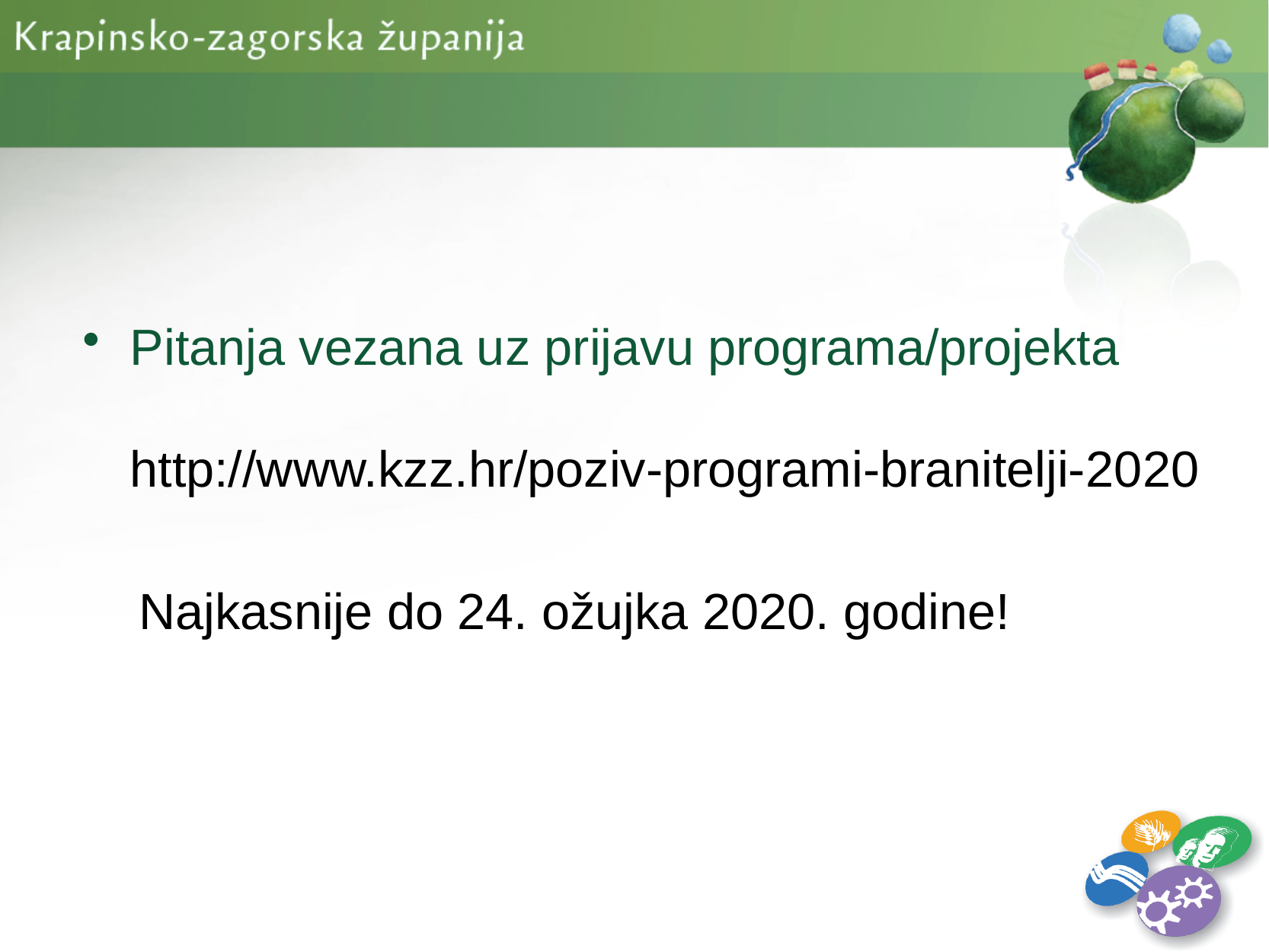

Pitanja vezana uz prijavu programa/projekta
http://www.kzz.hr/poziv-programi-branitelji-2020

    Najkasnije do 24. ožujka 2020. godine!